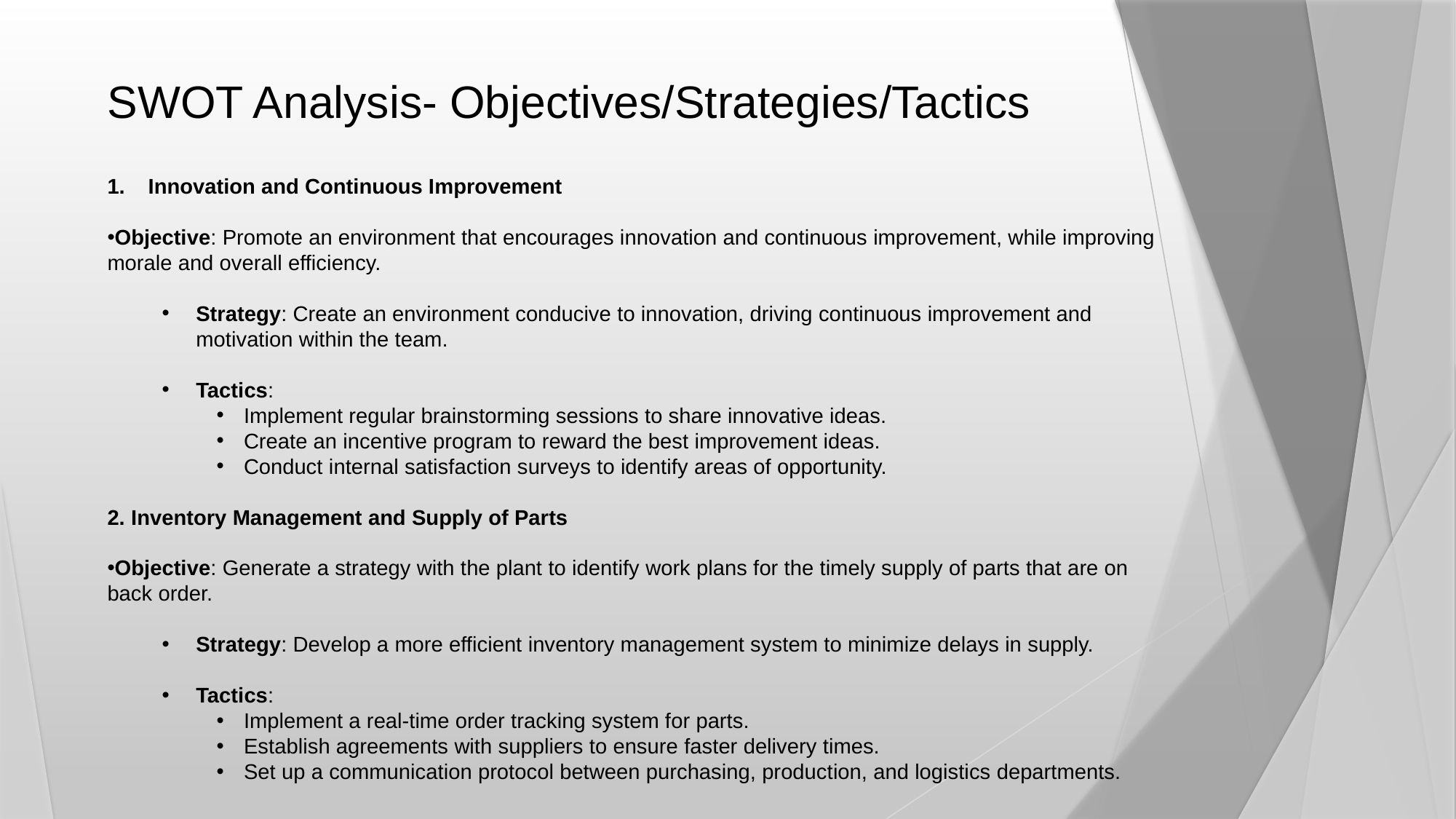

SWOT Analysis- Objectives/Strategies/Tactics
Innovation and Continuous Improvement

Objective: Promote an environment that encourages innovation and continuous improvement, while improving morale and overall efficiency.

Strategy: Create an environment conducive to innovation, driving continuous improvement and motivation within the team.

Tactics:
Implement regular brainstorming sessions to share innovative ideas.
Create an incentive program to reward the best improvement ideas.
Conduct internal satisfaction surveys to identify areas of opportunity.

2. Inventory Management and Supply of Parts

Objective: Generate a strategy with the plant to identify work plans for the timely supply of parts that are on back order.

Strategy: Develop a more efficient inventory management system to minimize delays in supply.

Tactics:
Implement a real-time order tracking system for parts.
Establish agreements with suppliers to ensure faster delivery times.
Set up a communication protocol between purchasing, production, and logistics departments.